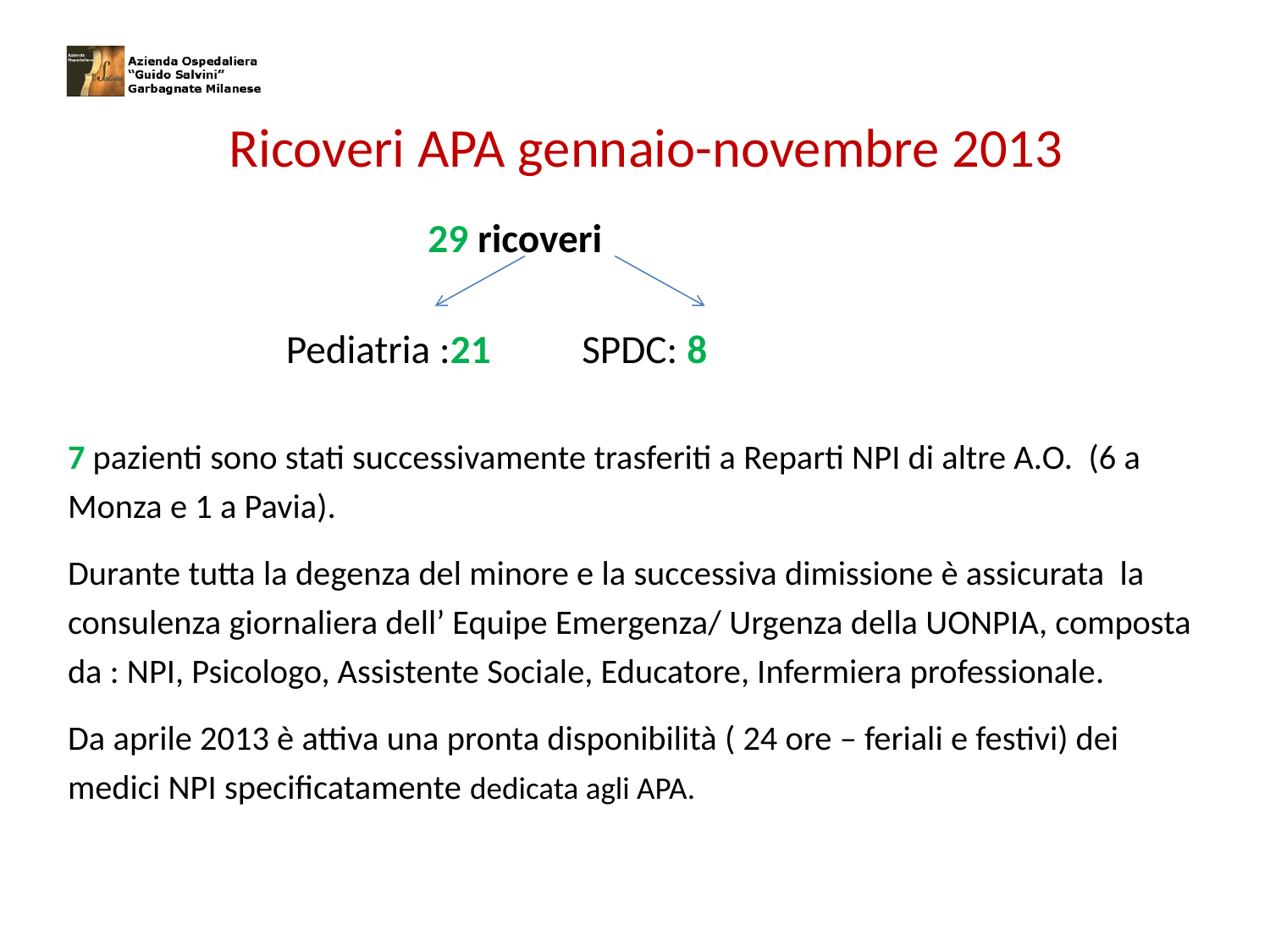

# Ricoveri APA gennaio-novembre 2013
                                              29 ricoveri

                        Pediatria :21          SPDC: 8

7 pazienti sono stati successivamente trasferiti a Reparti NPI di altre A.O.  (6 a Monza e 1 a Pavia).
Durante tutta la degenza del minore e la successiva dimissione è assicurata  la consulenza giornaliera dell’ Equipe Emergenza/ Urgenza della UONPIA, composta da : NPI, Psicologo, Assistente Sociale, Educatore, Infermiera professionale.
Da aprile 2013 è attiva una pronta disponibilità ( 24 ore – feriali e festivi) dei medici NPI specificatamente dedicata agli APA.